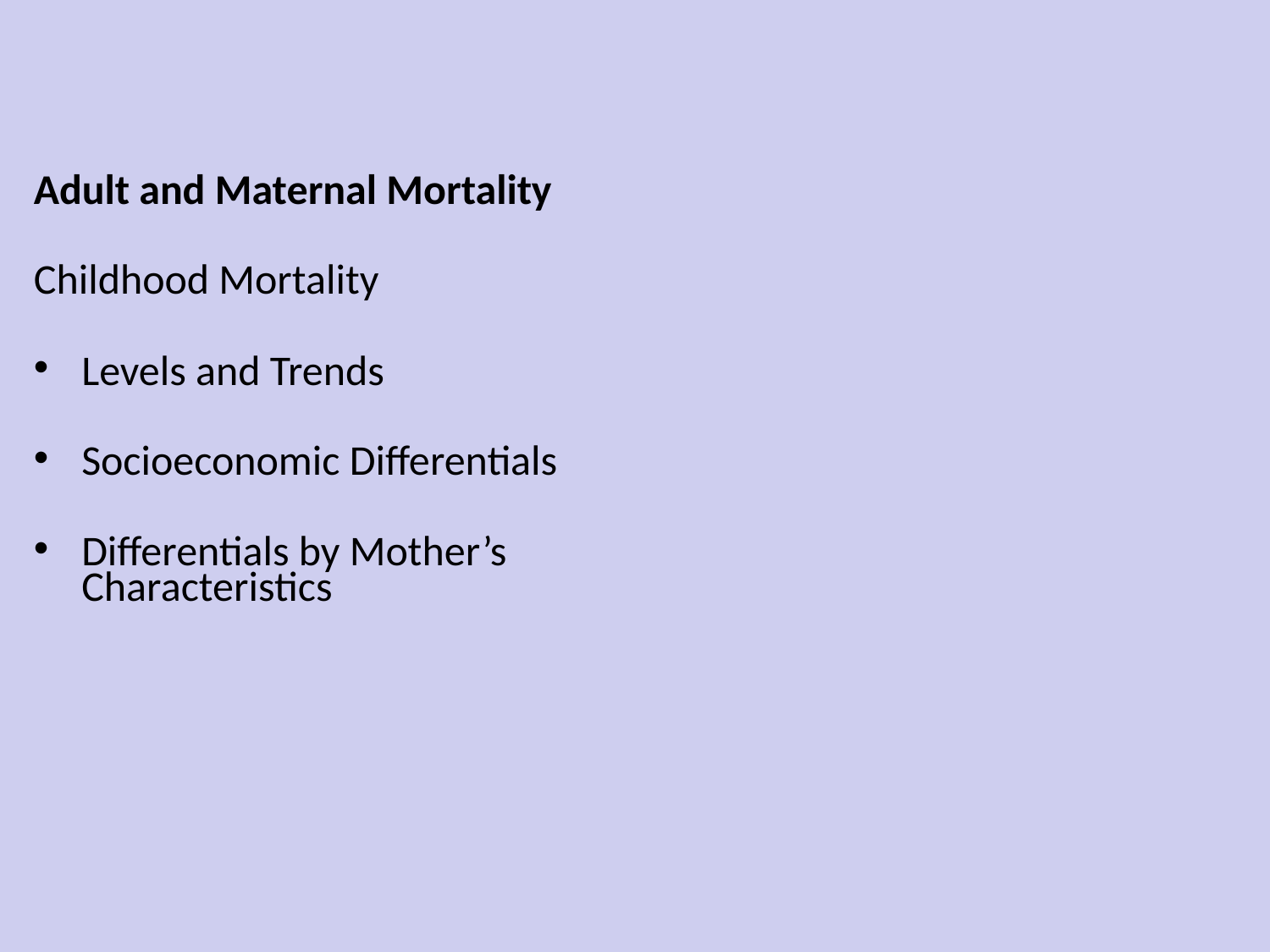

Adult and Maternal Mortality
Childhood Mortality
Levels and Trends
Socioeconomic Differentials
Differentials by Mother’s Characteristics